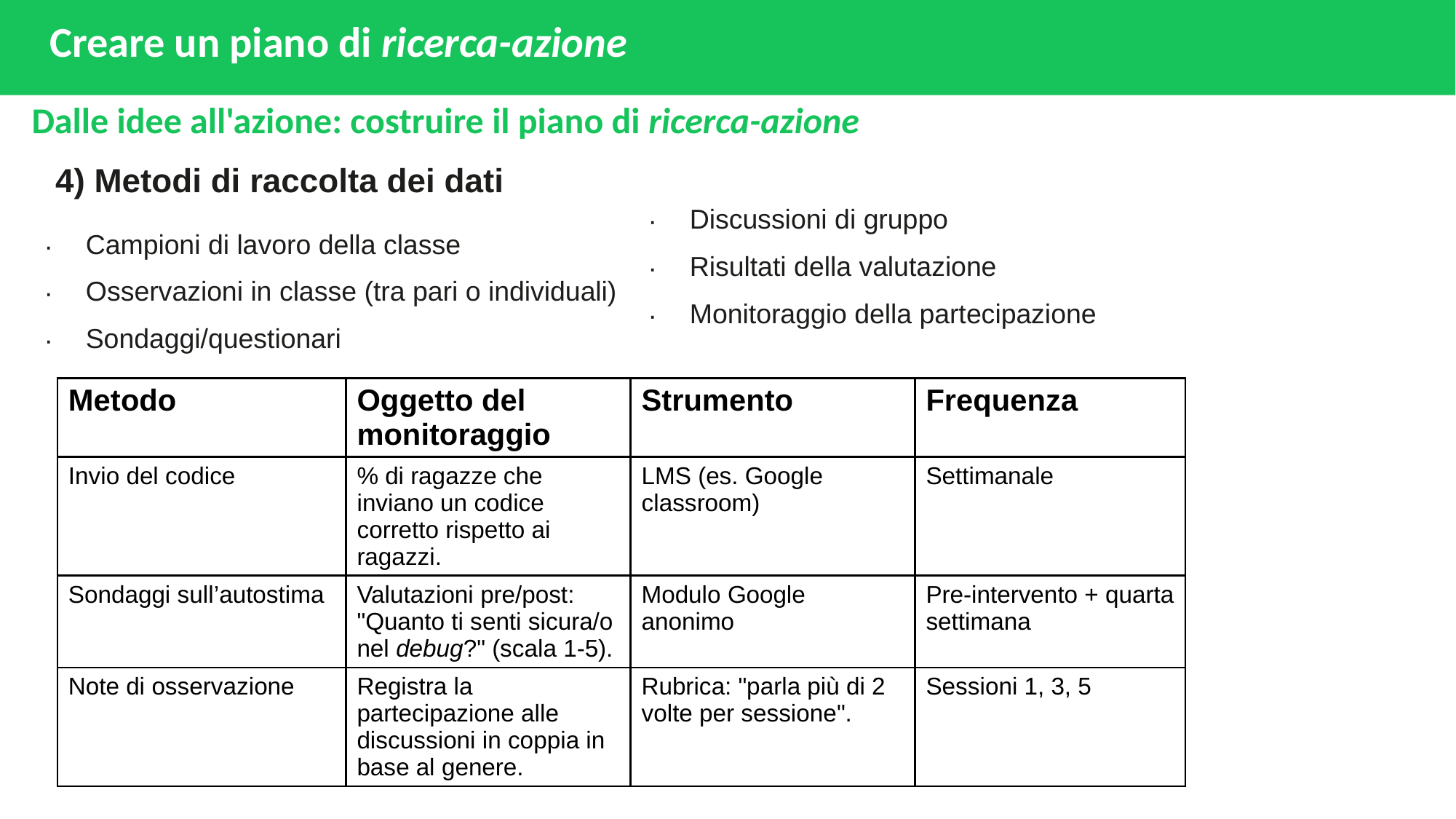

# Creare un piano di ricerca-azione
Dalle idee all'azione: costruire il piano di ricerca-azione

Discussioni di gruppo
Risultati della valutazione
Monitoraggio della partecipazione

4) Metodi di raccolta dei dati

Campioni di lavoro della classe
Osservazioni in classe (tra pari o individuali)
Sondaggi/questionari

| Metodo | Oggetto del monitoraggio | Strumento | Frequenza |
| --- | --- | --- | --- |
| Invio del codice | % di ragazze che inviano un codice corretto rispetto ai ragazzi. | LMS (es. Google classroom) | Settimanale |
| Sondaggi sull’autostima | Valutazioni pre/post: "Quanto ti senti sicura/o nel debug?" (scala 1-5). | Modulo Google anonimo | Pre-intervento + quarta settimana |
| Note di osservazione | Registra la partecipazione alle discussioni in coppia in base al genere. | Rubrica: "parla più di 2 volte per sessione". | Sessioni 1, 3, 5 |